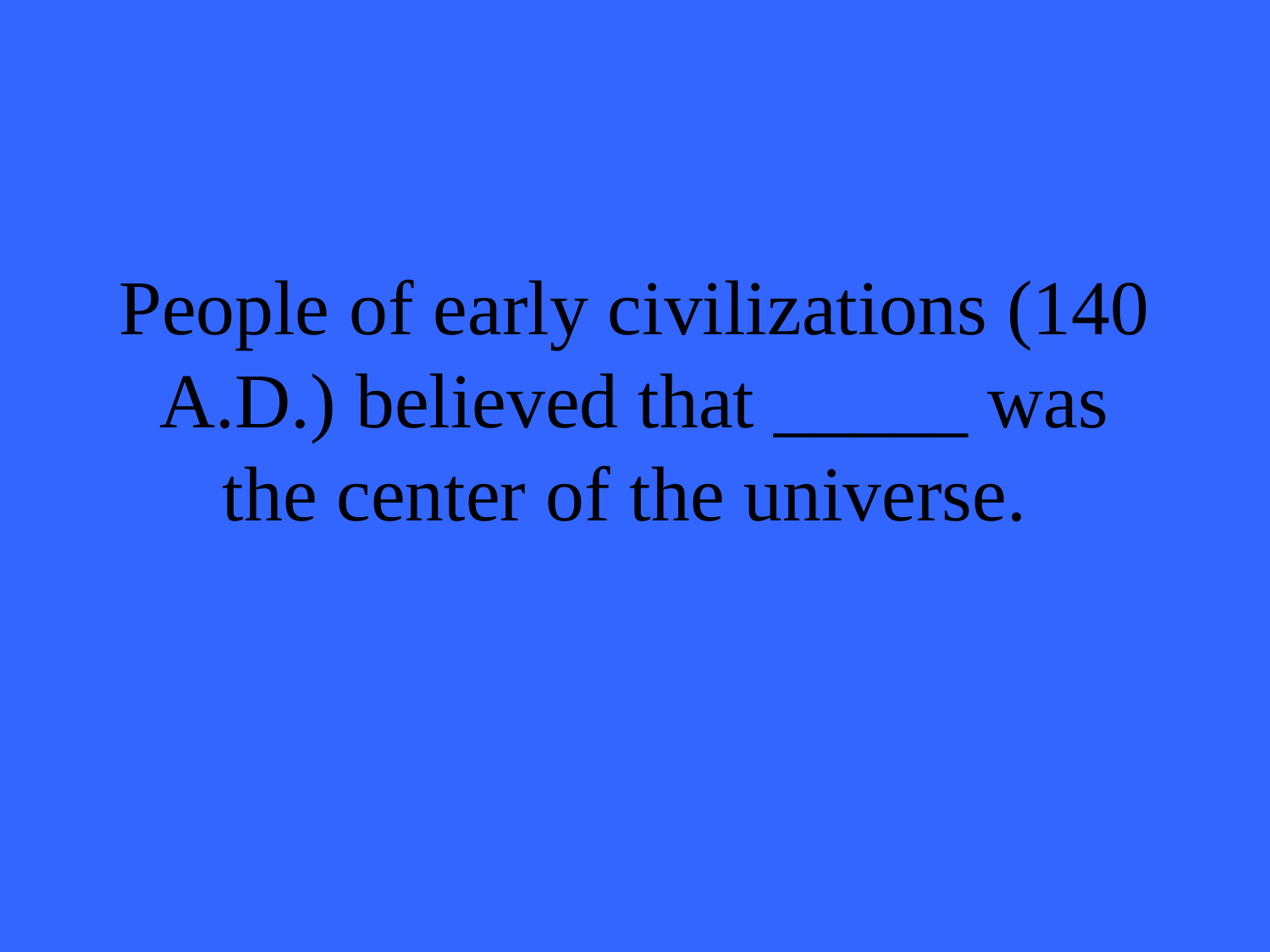

# People of early civilizations (140 A.D.) believed that _____ was the center of the universe.